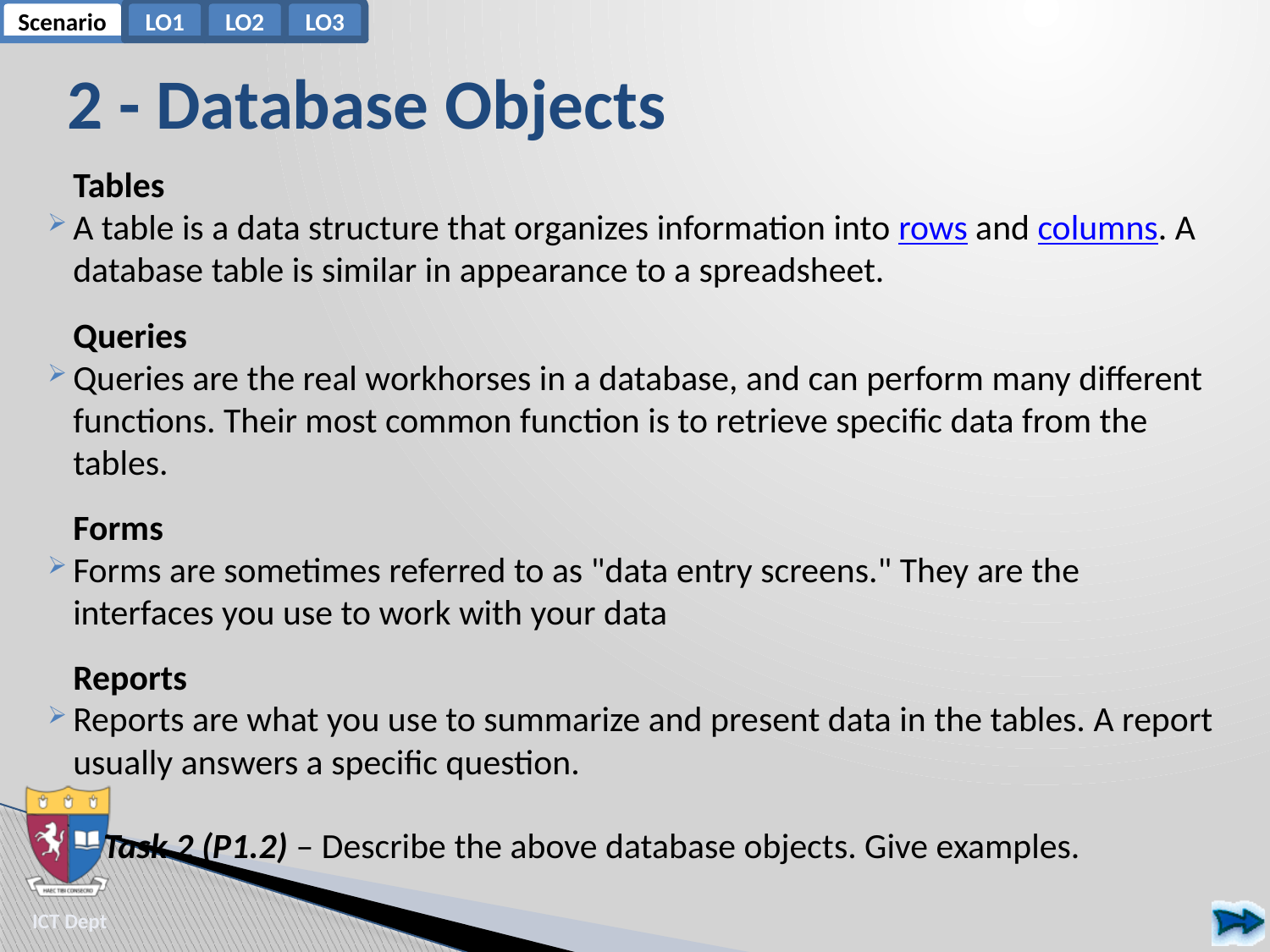

# 2 - Database Objects
Tables
A table is a data structure that organizes information into rows and columns. A database table is similar in appearance to a spreadsheet.

Queries
Queries are the real workhorses in a database, and can perform many different functions. Their most common function is to retrieve specific data from the tables.

Forms
Forms are sometimes referred to as "data entry screens." They are the interfaces you use to work with your data

Reports
Reports are what you use to summarize and present data in the tables. A report usually answers a specific question.

Task 2 (P1.2) – Describe the above database objects. Give examples.